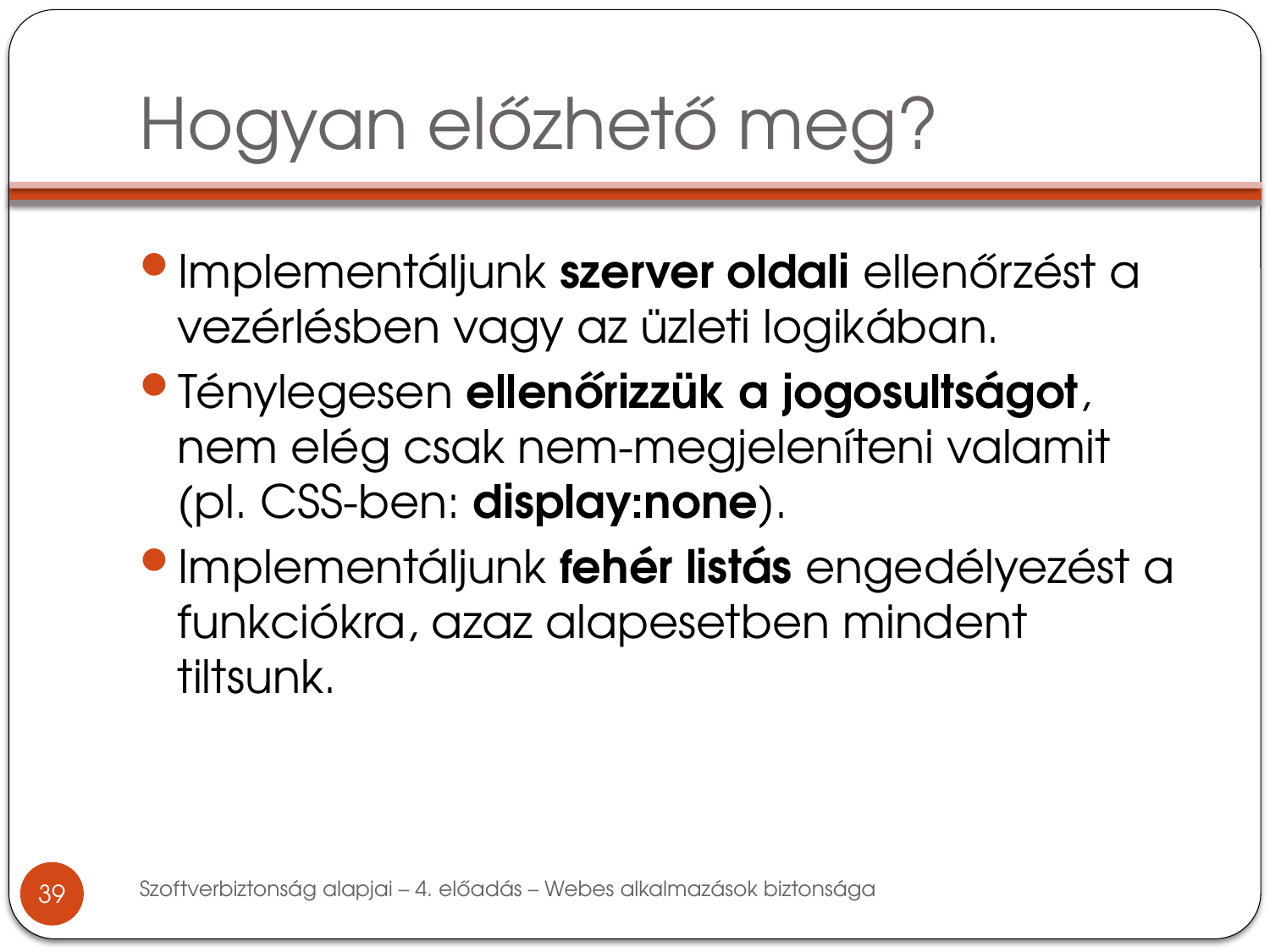

# Hogyan előzhető meg?
Implementáljunk szerver oldali ellenőrzést a vezérlésben vagy az üzleti logikában.
Ténylegesen ellenőrizzük a jogosultságot, nem elég csak nem-megjeleníteni valamit
(pl. CSS-ben: display:none).
Implementáljunk fehér listás engedélyezést a funkciókra, azaz alapesetben mindent tiltsunk.
Szoftverbiztonság alapjai – 4. előadás – Webes alkalmazások biztonsága
39